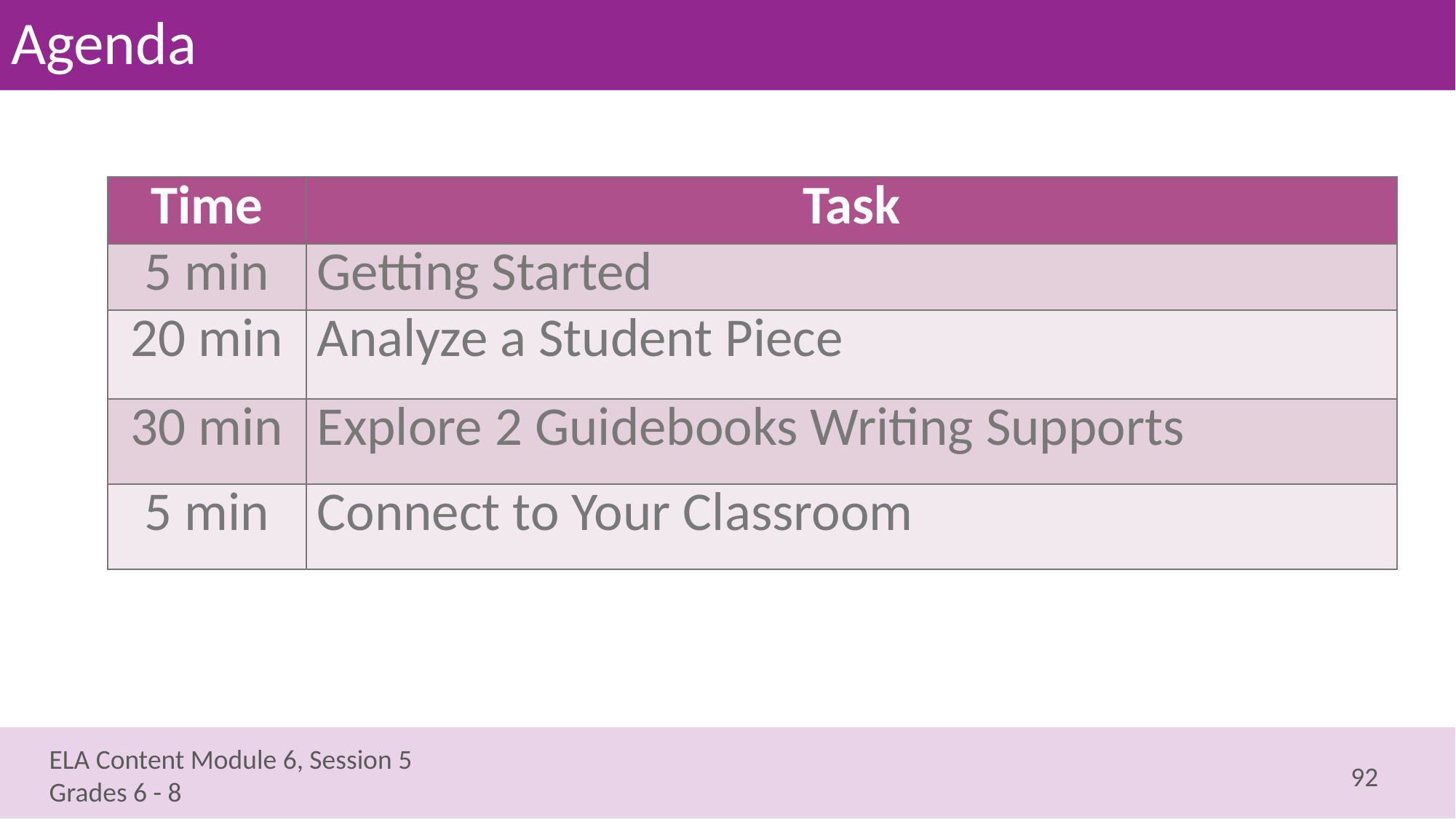

# Agenda
| Time | Task |
| --- | --- |
| 5 min | Getting Started |
| 20 min | Analyze a Student Piece |
| 30 min | Explore 2 Guidebooks Writing Supports |
| 5 min | Connect to Your Classroom |
92